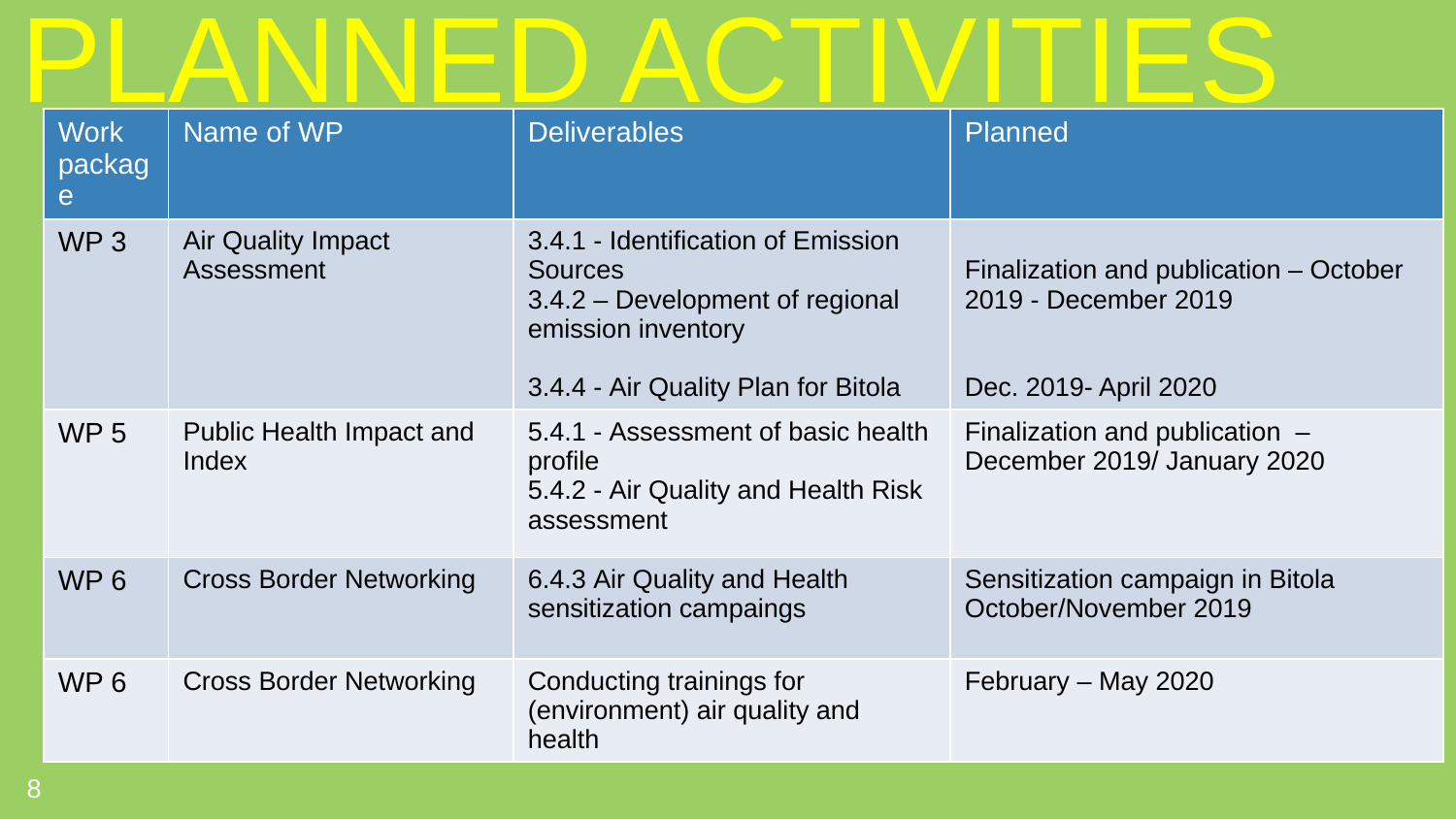

PLANNED ACTIVITIES
| Work package | Name of WP | Deliverables | Planned |
| --- | --- | --- | --- |
| WP 3 | Air Quality Impact Assessment | 3.4.1 - Identification of Emission Sources 3.4.2 – Development of regional emission inventory 3.4.4 - Air Quality Plan for Bitola | Finalization and publication – October 2019 - December 2019 Dec. 2019- April 2020 |
| WP 5 | Public Health Impact and Index | 5.4.1 - Assessment of basic health profile 5.4.2 - Air Quality and Health Risk assessment | Finalization and publication – December 2019/ January 2020 |
| WP 6 | Cross Border Networking | 6.4.3 Air Quality and Health sensitization campaings | Sensitization campaign in Bitola October/November 2019 |
| WP 6 | Cross Border Networking | Conducting trainings for (environment) air quality and health | February – May 2020 |
8